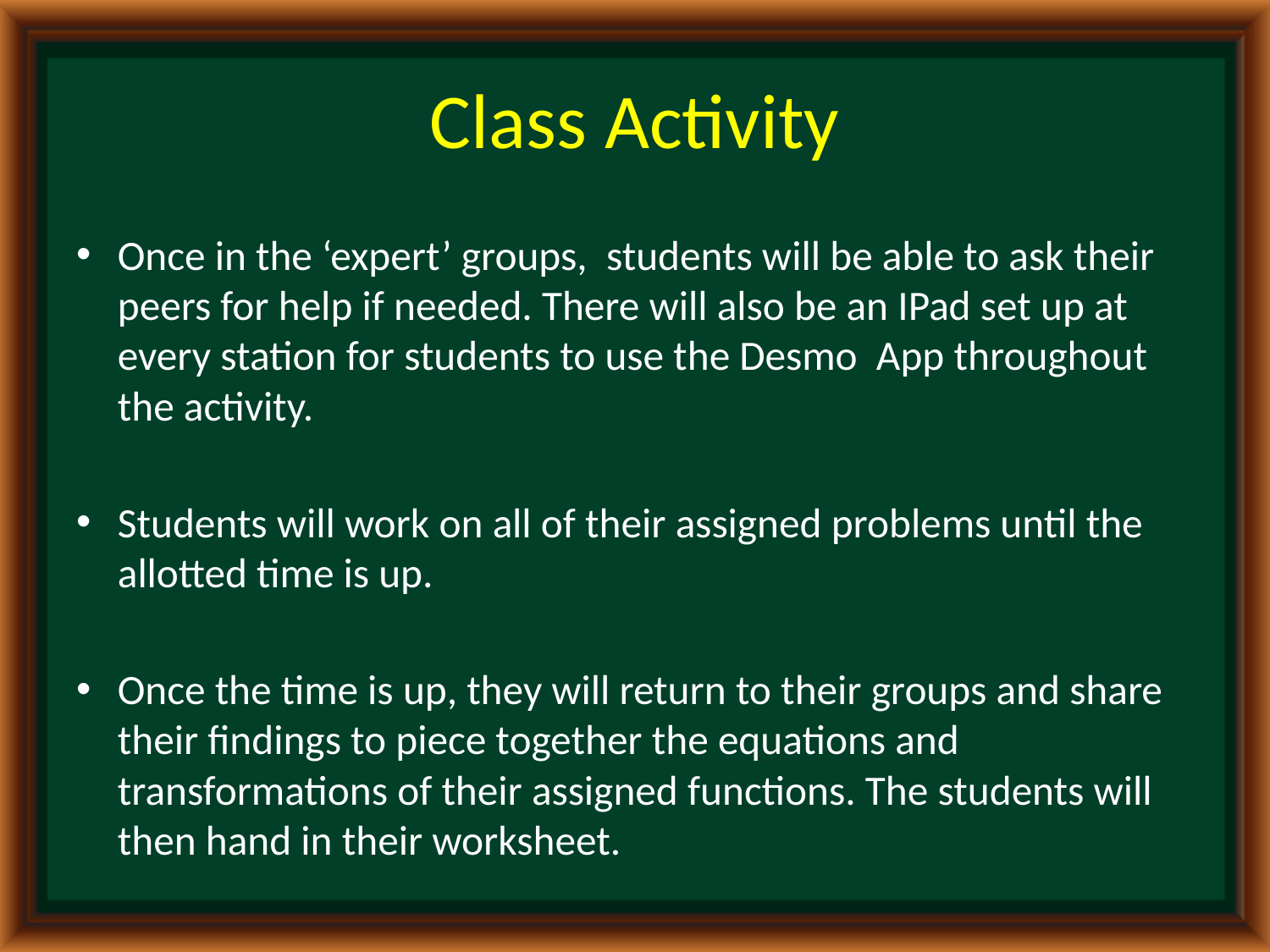

# Class Activity
Once in the ‘expert’ groups,  students will be able to ask their peers for help if needed. There will also be an IPad set up at every station for students to use the Desmo  App throughout  the activity.

Students will work on all of their assigned problems until the allotted time is up.

Once the time is up, they will return to their groups and share their findings to piece together the equations and transformations of their assigned functions. The students will then hand in their worksheet.